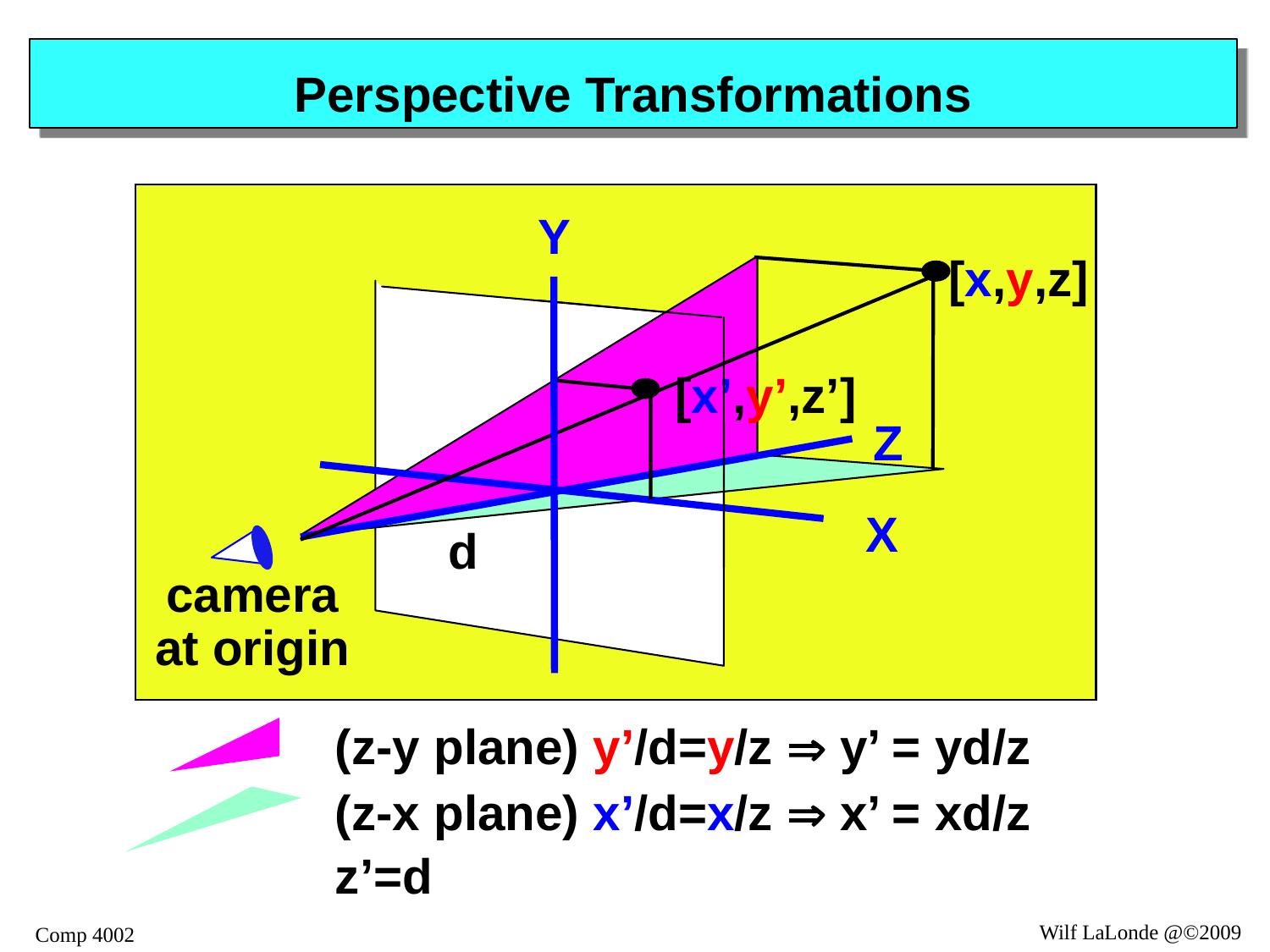

# Perspective Transformations

Y
[x,y,z]

[x’,y’,z’]

Z

X
d

camera
at origin
(z-y plane) y’/d=y/z ⇒ y’ = yd/z

(z-x plane) x’/d=x/z ⇒ x’ = xd/z

z’=d